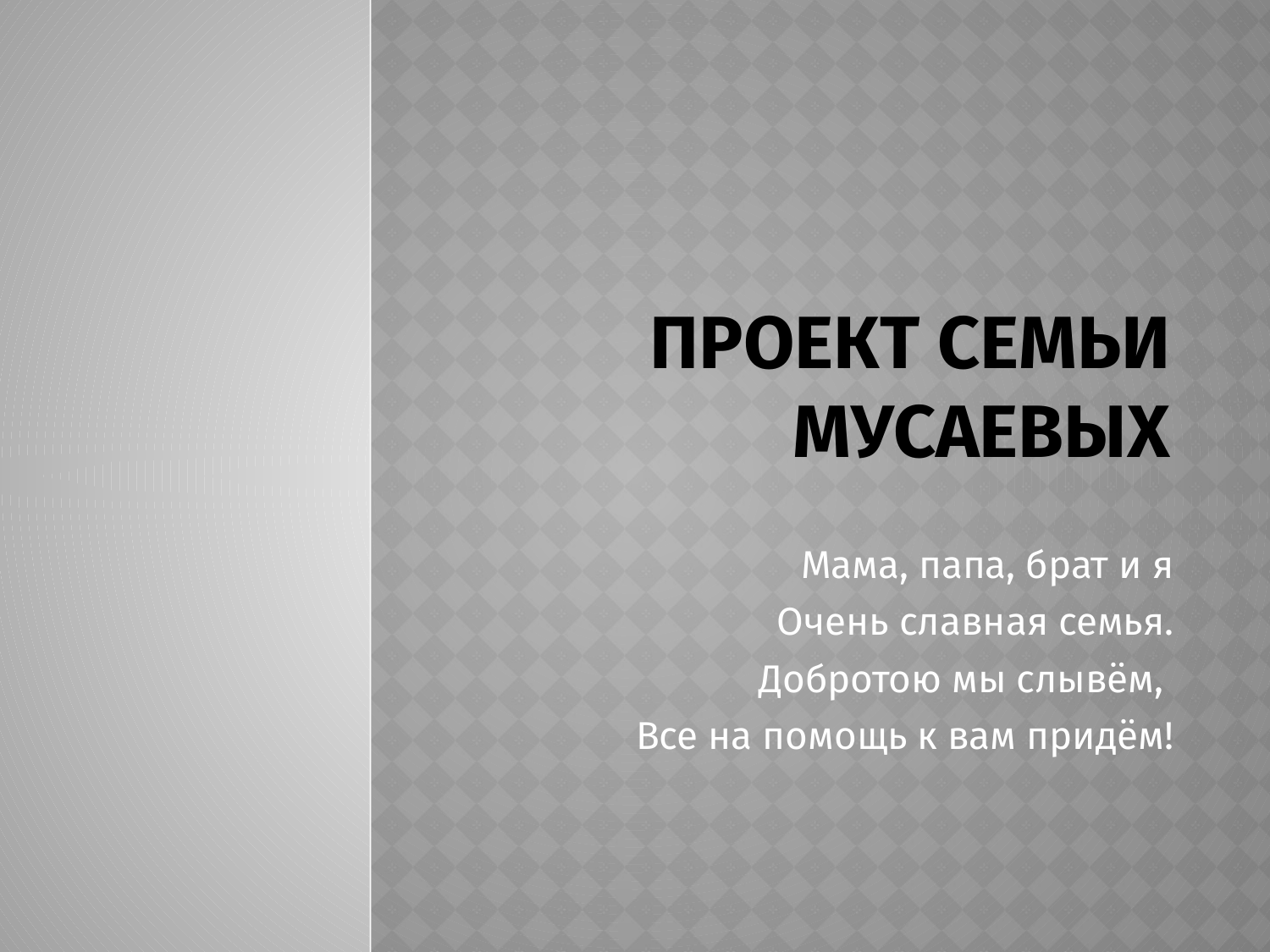

# ПРОЕКТ СЕМЬИ МУСАЕВЫХ
Мама, папа, брат и я
Очень славная семья.
Добротою мы слывём,
        Все на помощь к вам придём!